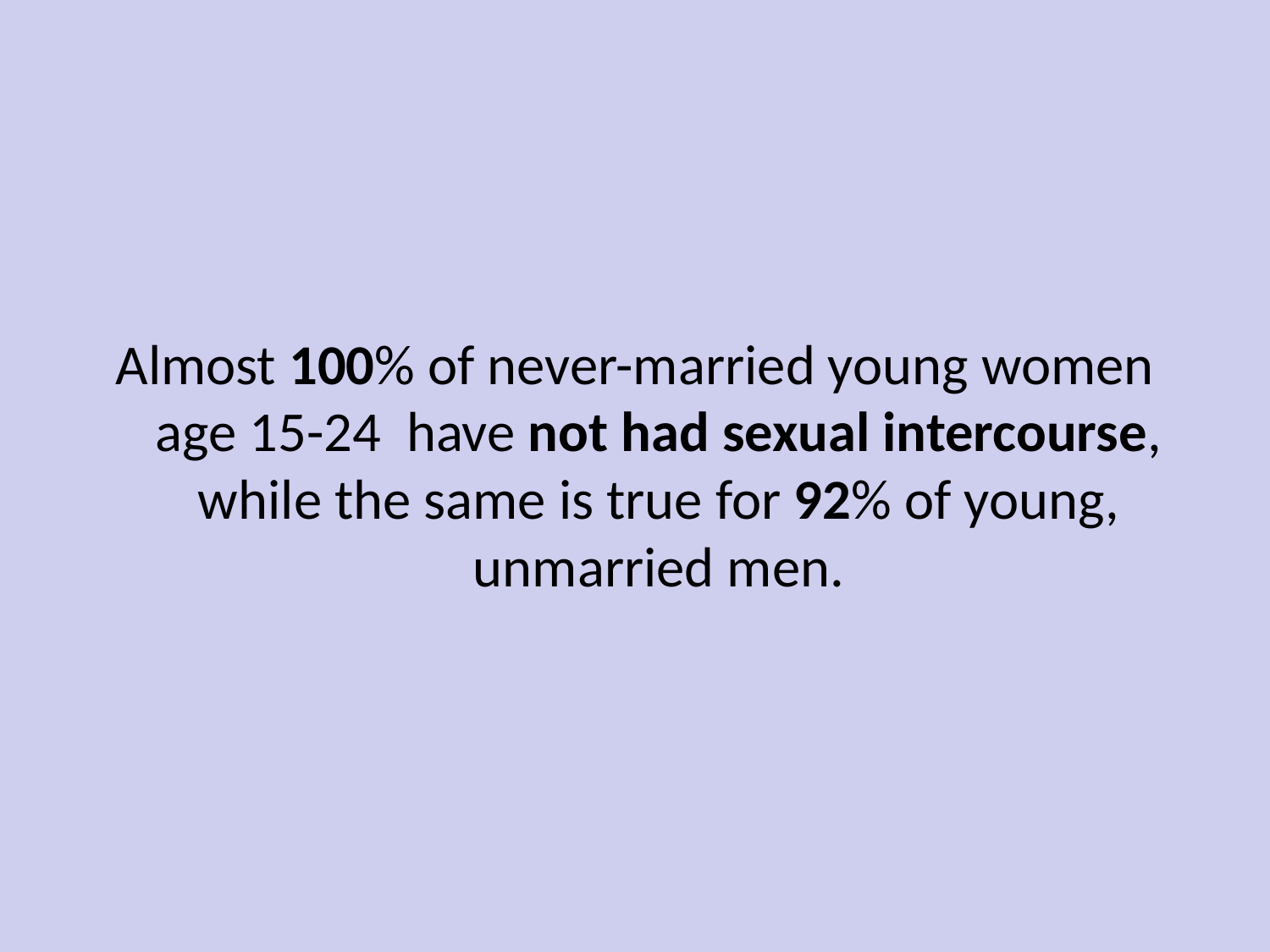

Almost 100% of never-married young women age 15-24  have not had sexual intercourse, while the same is true for 92% of young, unmarried men.